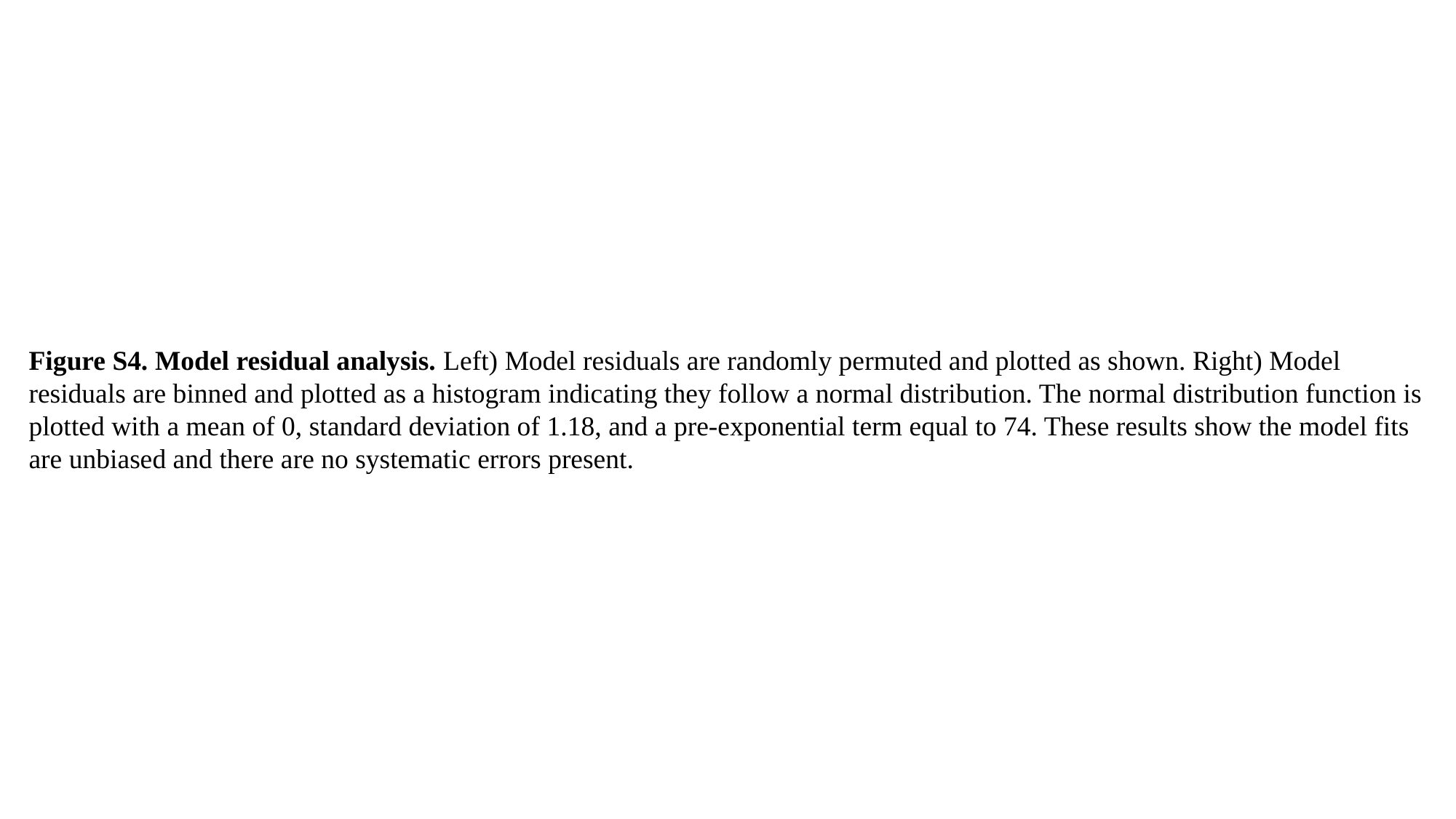

Figure S4. Model residual analysis. Left) Model residuals are randomly permuted and plotted as shown. Right) Model residuals are binned and plotted as a histogram indicating they follow a normal distribution. The normal distribution function is plotted with a mean of 0, standard deviation of 1.18, and a pre-exponential term equal to 74. These results show the model fits are unbiased and there are no systematic errors present.